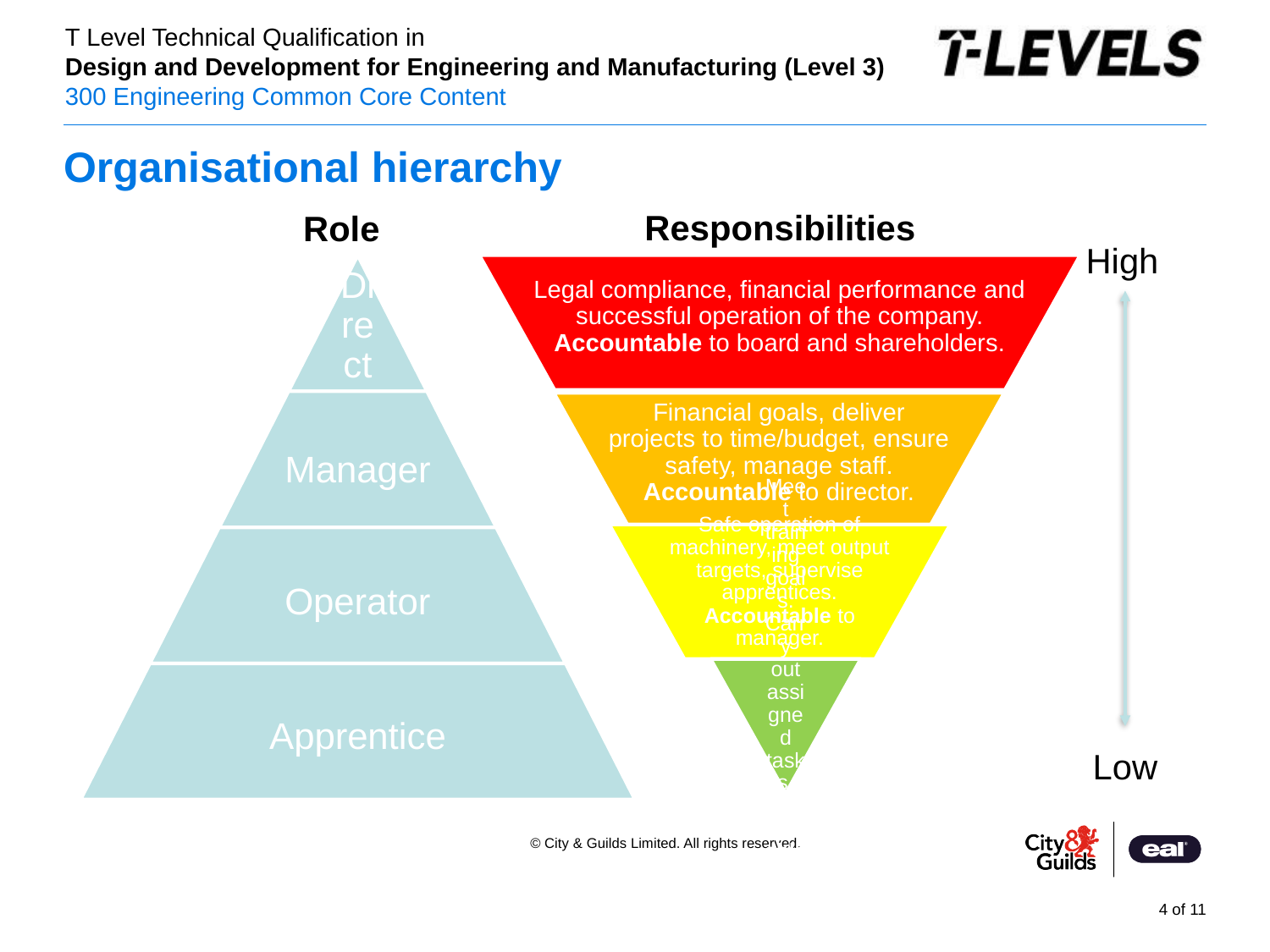

# Organisational hierarchy
Responsibilities
Role
High
Director
Manager
Operator
Apprentice
Legal compliance, financial performance and successful operation of the company. Accountable to board and shareholders.
Financial goals, deliver projects to time/budget, ensure safety, manage staff. Accountable to director.
Safe operation of machinery, meet output targets, supervise apprentices. Accountable to manager.
Meet training goals. Carry out assigned tasks. Accountable to operator.
Low